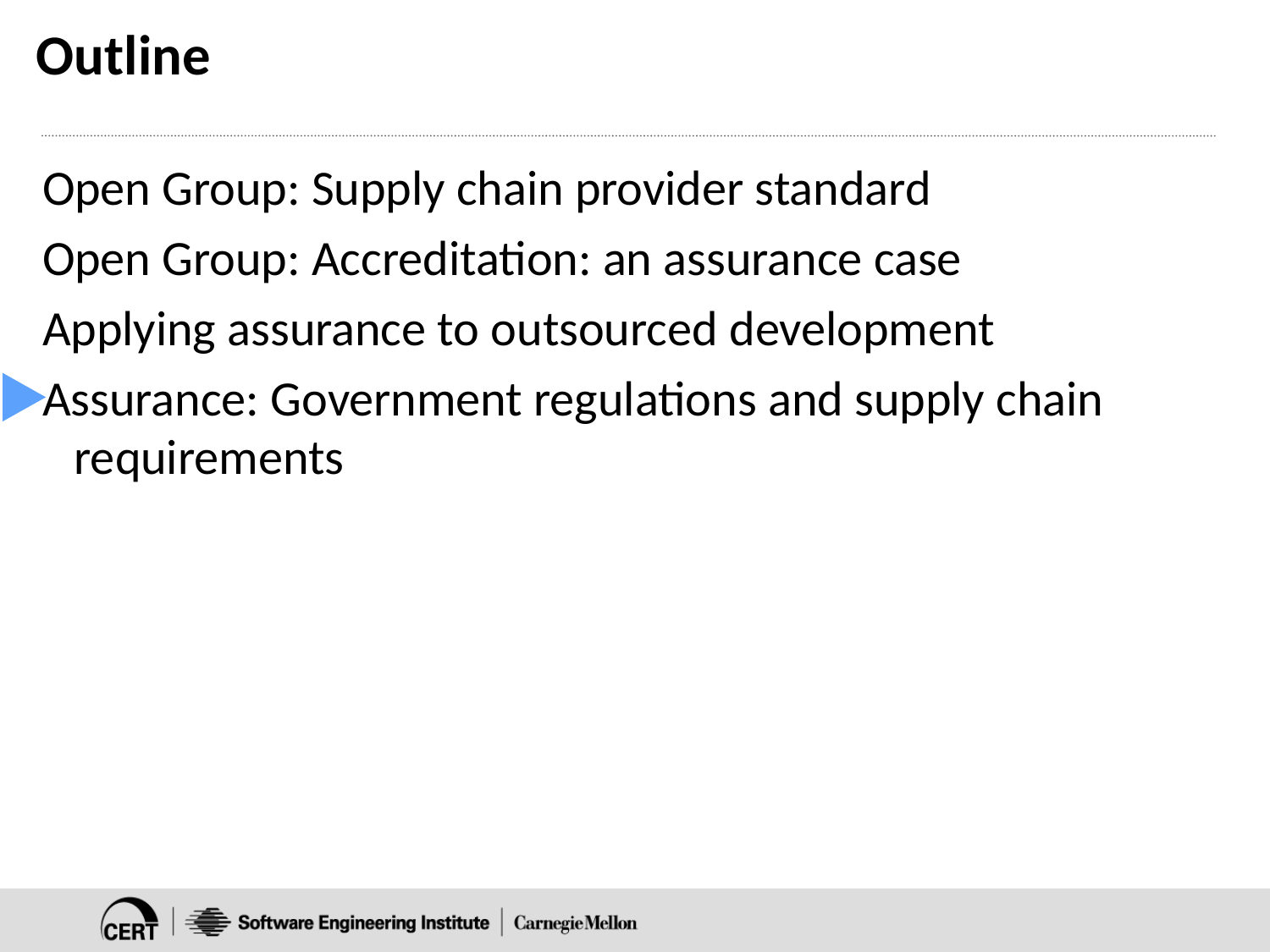

# Outline
Open Group: Supply chain provider standard
Open Group: Accreditation: an assurance case
Applying assurance to outsourced development
Assurance: Government regulations and supply chain requirements